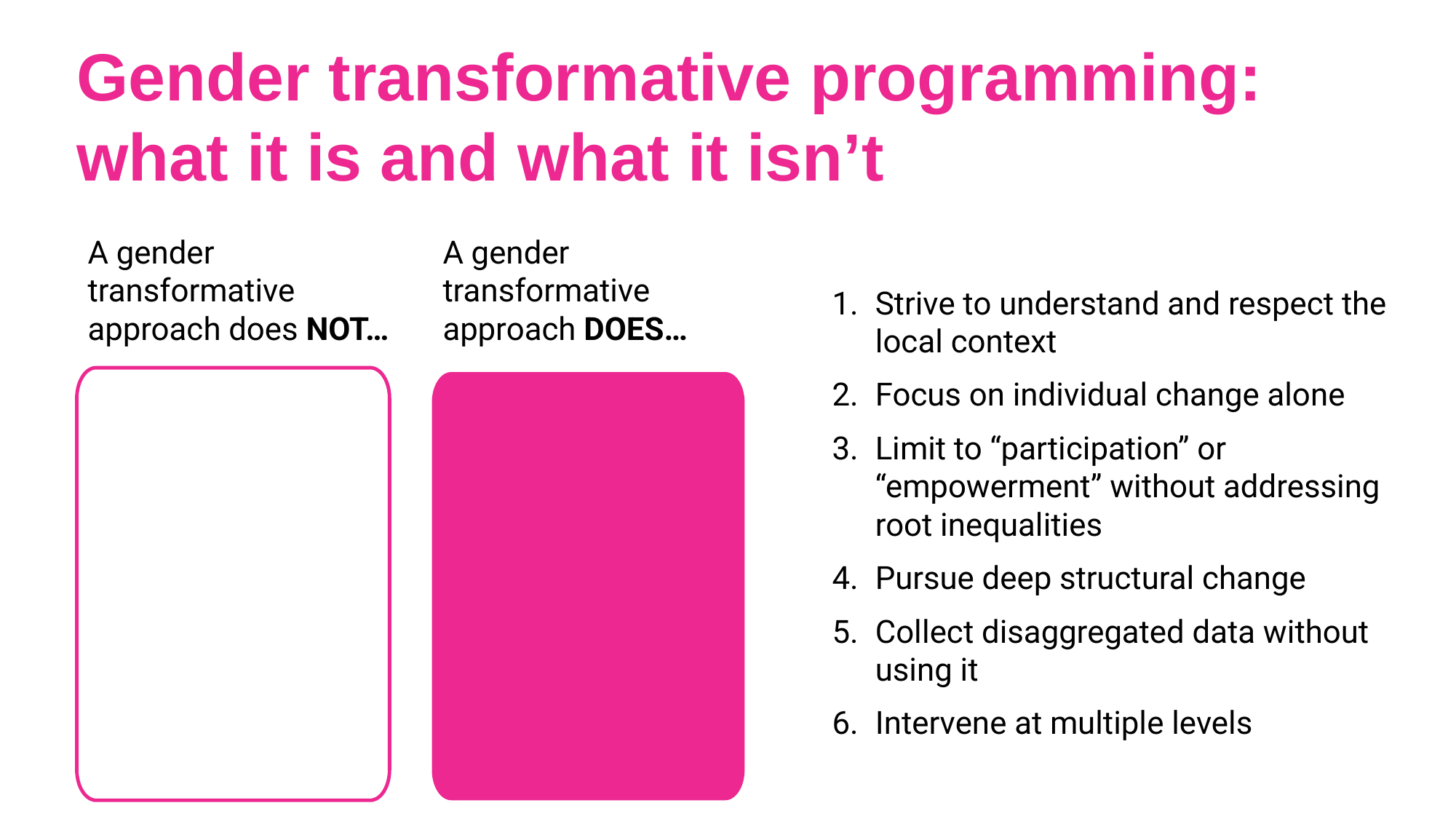

# Gender transformative programming: what it is and what it isn’t
A gender transformative approach does NOT…
A gender transformative approach DOES…
Strive to understand and respect the local context
Focus on individual change alone
Limit to “participation” or “empowerment” without addressing root inequalities
Pursue deep structural change
Collect disaggregated data without using it
Intervene at multiple levels